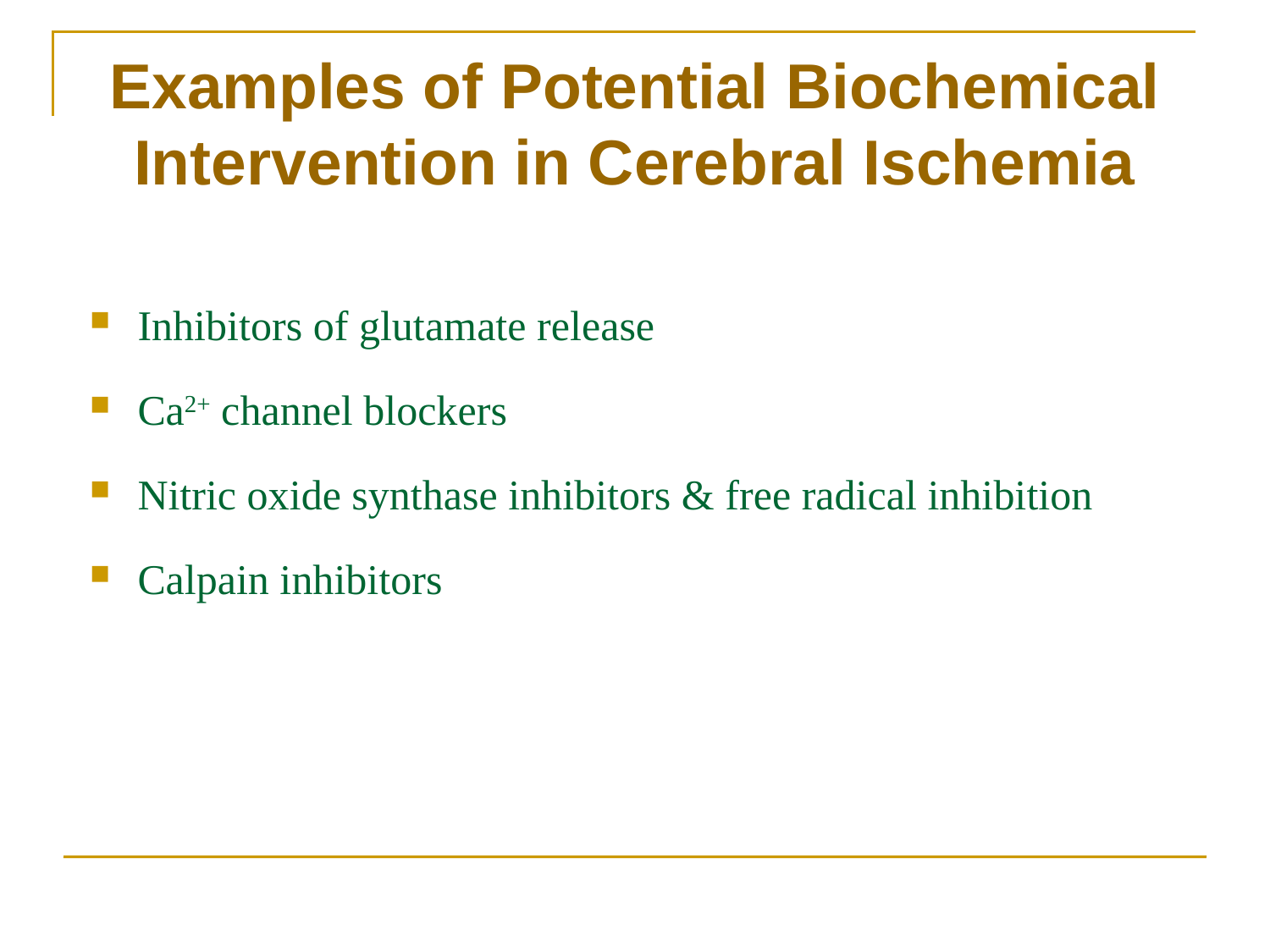

# Examples of Potential Biochemical Intervention in Cerebral Ischemia
Inhibitors of glutamate release
Ca2+ channel blockers
Nitric oxide synthase inhibitors & free radical inhibition
Calpain inhibitors